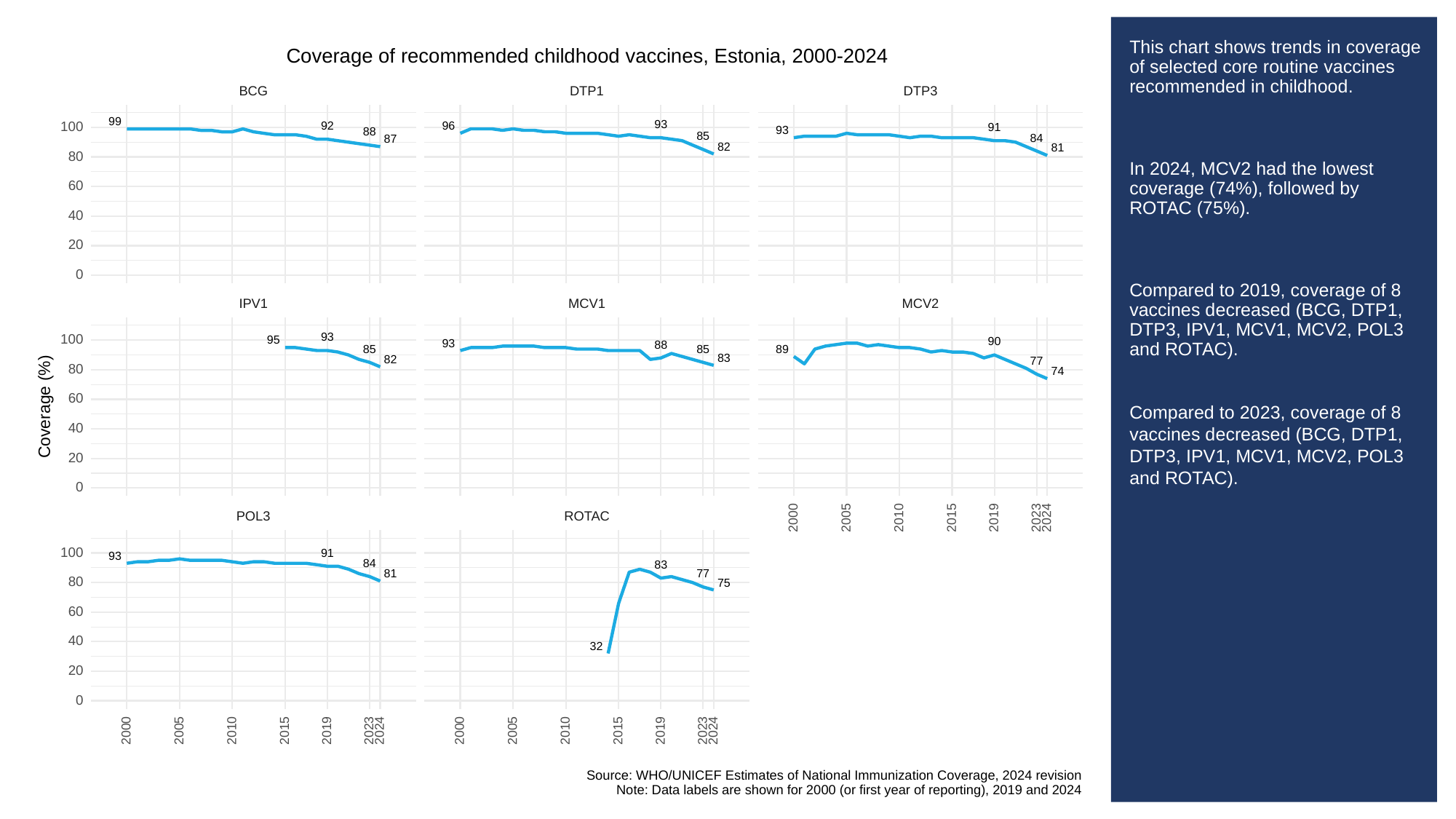

# This chart shows trends in coverage of selected core routine vaccines recommended in childhood.

In 2024, MCV2 had the lowest coverage (74%), followed by ROTAC (75%).

Compared to 2019, coverage of 8 vaccines decreased (BCG, DTP1, DTP3, IPV1, MCV1, MCV2, POL3 and ROTAC).

Compared to 2023, coverage of 8 vaccines decreased (BCG, DTP1, DTP3, IPV1, MCV1, MCV2, POL3 and ROTAC).

Coverage of recommended childhood vaccines, Estonia, 2000-2024
BCG
DTP3
DTP1

99
93
96
100
92
91
93

88

85

84
87

82
81
80

60

40

20

0

MCV1
MCV2
IPV1

93
100
95
90
93

88

89
85
85

83

82
77
80
74

60
Coverage (%)

40

20

0

POL3
ROTAC
2023
2000
2005
2010
2015
2019
2024

100
91
93

84
83

81
77
80
75

60

40

32

20

0

2023
2023
2000
2005
2010
2015
2019
2024
2000
2005
2010
2015
2019
2024
Source: WHO/UNICEF Estimates of National Immunization Coverage, 2024 revision
Note: Data labels are shown for 2000 (or first year of reporting), 2019 and 2024